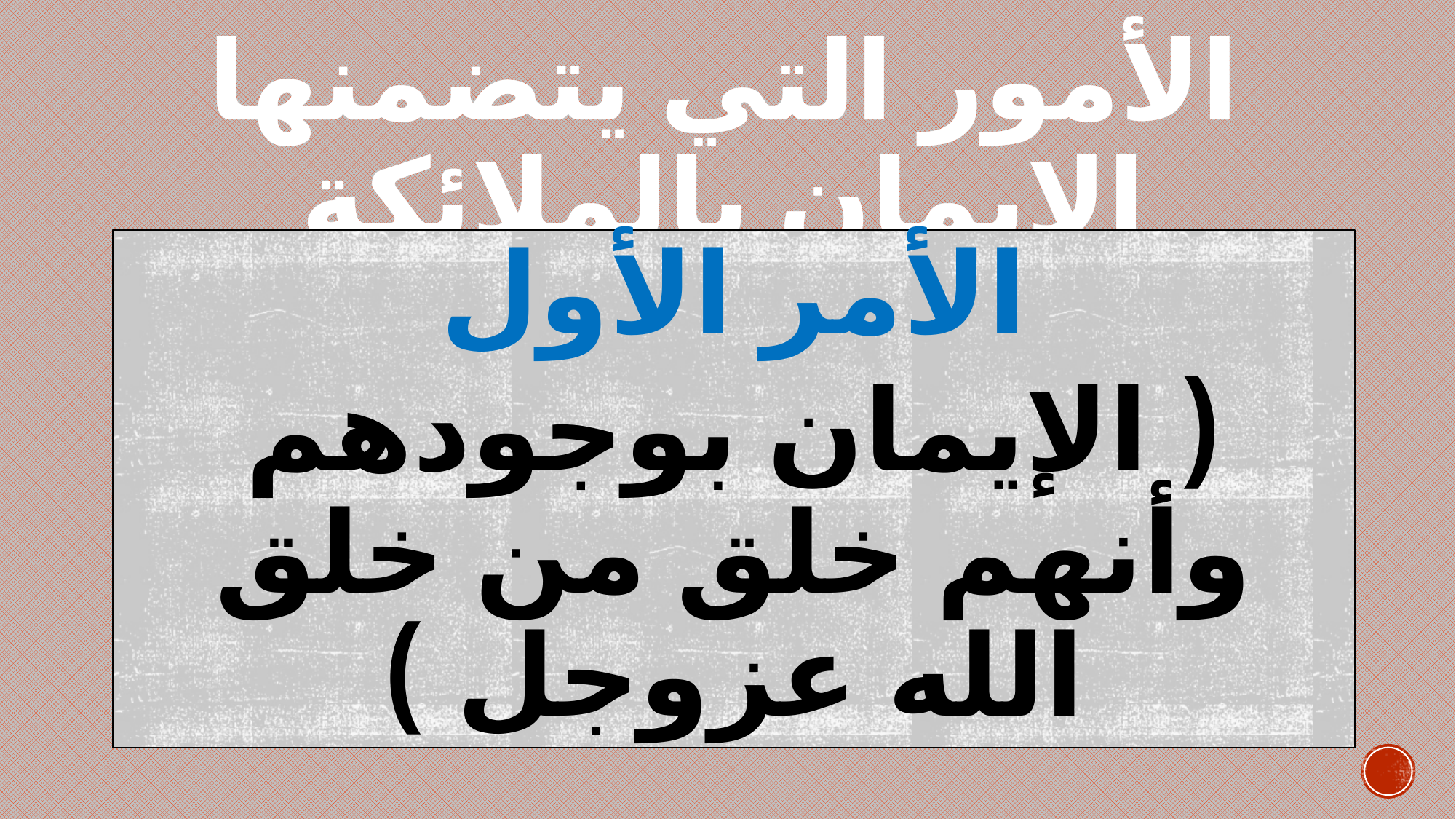

# الأمور التي يتضمنها الإيمان بالملائكة
الأمر الأول
( الإيمان بوجودهم وأنهم خلق من خلق الله عزوجل )